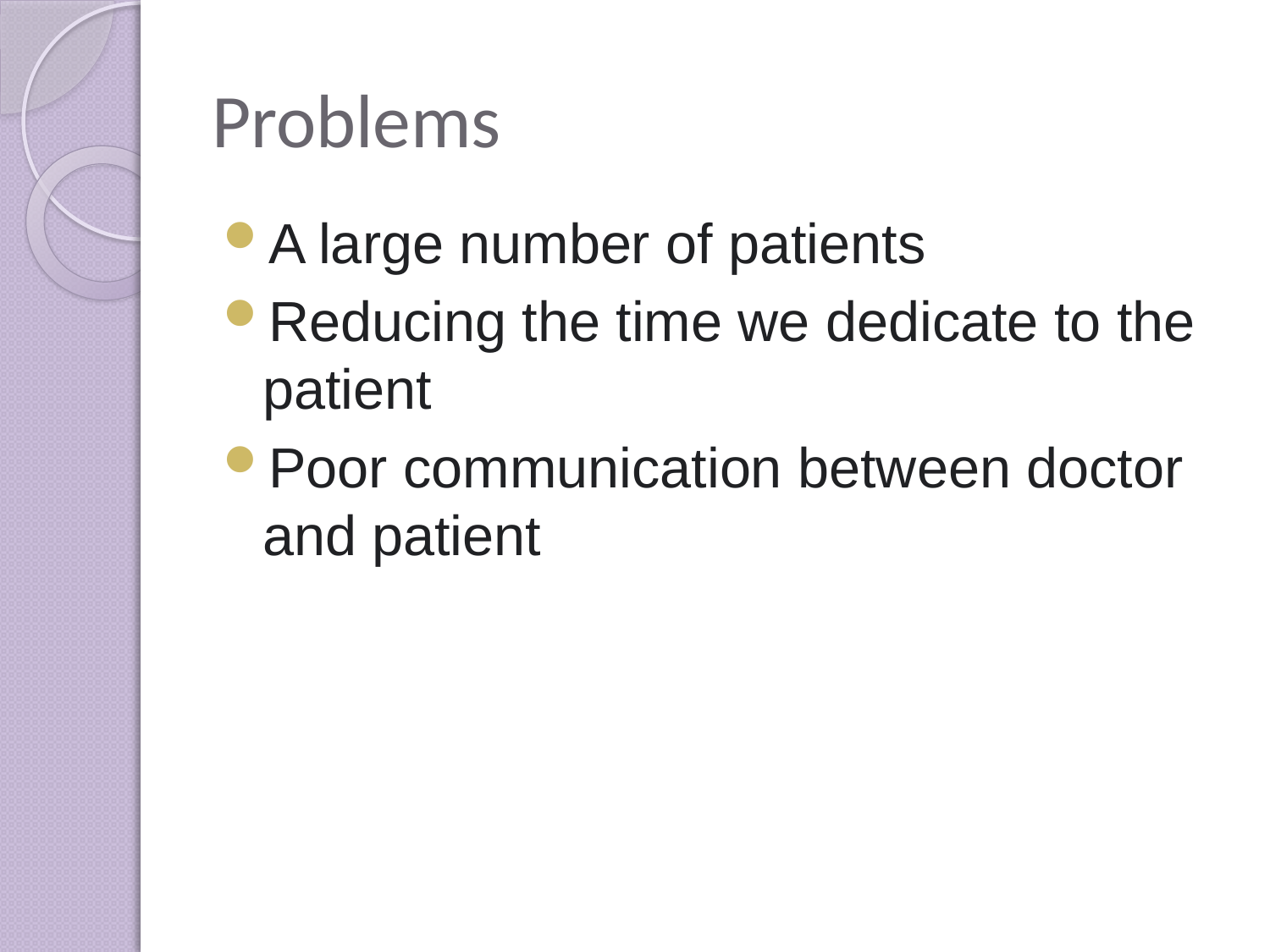

# Problems
A large number of patients
Reducing the time we dedicate to the patient
Poor communication between doctor and patient